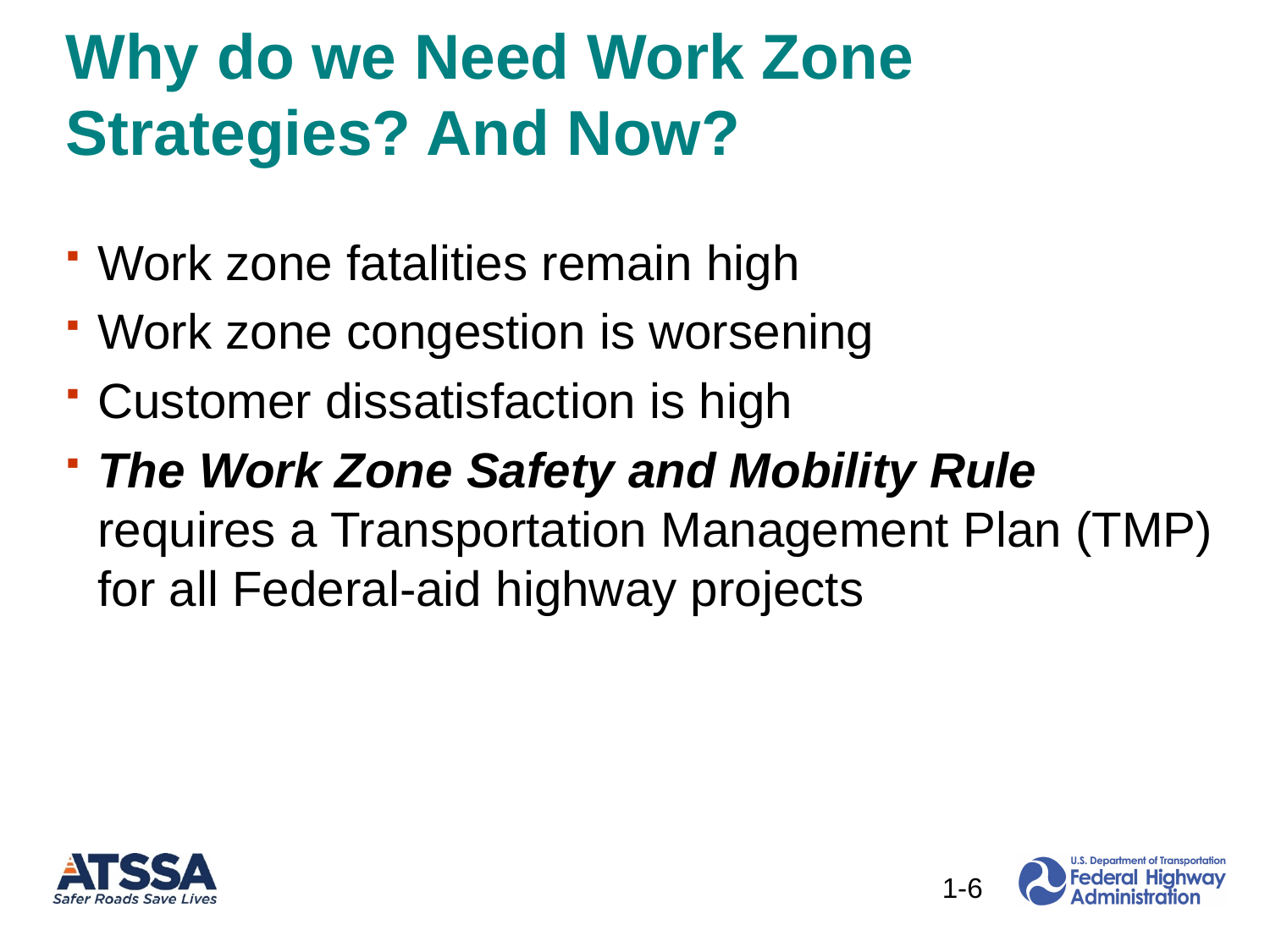

# Why do we Need Work Zone Strategies? And Now?
Work zone fatalities remain high
Work zone congestion is worsening
Customer dissatisfaction is high
The Work Zone Safety and Mobility Rule requires a Transportation Management Plan (TMP) for all Federal-aid highway projects